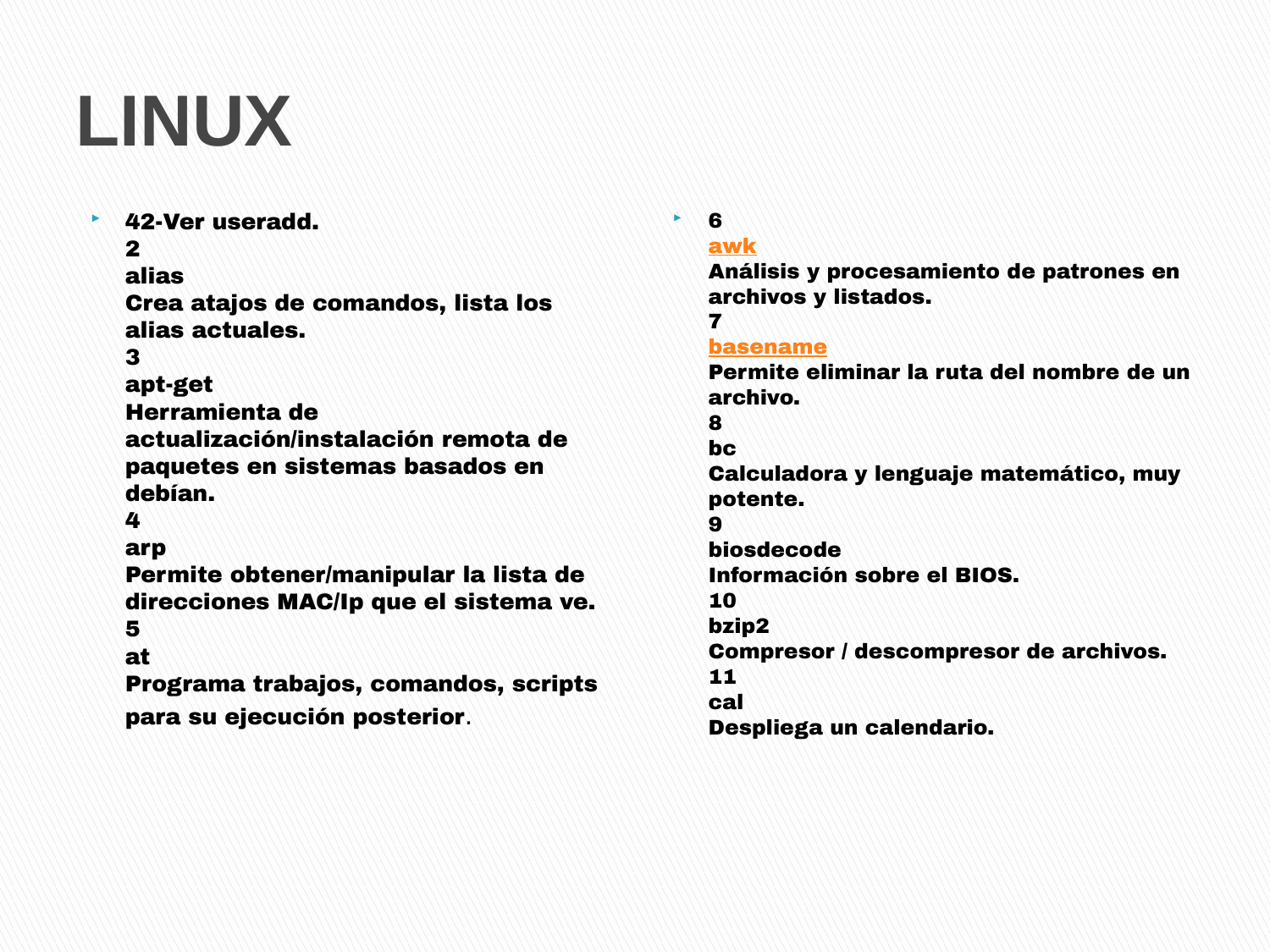

# LINUX
42-Ver useradd.
2
alias
Crea atajos de comandos, lista los alias actuales.
3
apt-get
Herramienta de actualización/instalación remota de paquetes en sistemas basados en debían.
4
arp
Permite obtener/manipular la lista de direcciones MAC/Ip que el sistema ve.
5
at
Programa trabajos, comandos, scripts para su ejecución posterior.
6
awk
Análisis y procesamiento de patrones en archivos y listados.
7
basename
Permite eliminar la ruta del nombre de un archivo.
8
bc
Calculadora y lenguaje matemático, muy potente.
9
biosdecode
Información sobre el BIOS.
10
bzip2
Compresor / descompresor de archivos.
11
cal
Despliega un calendario.